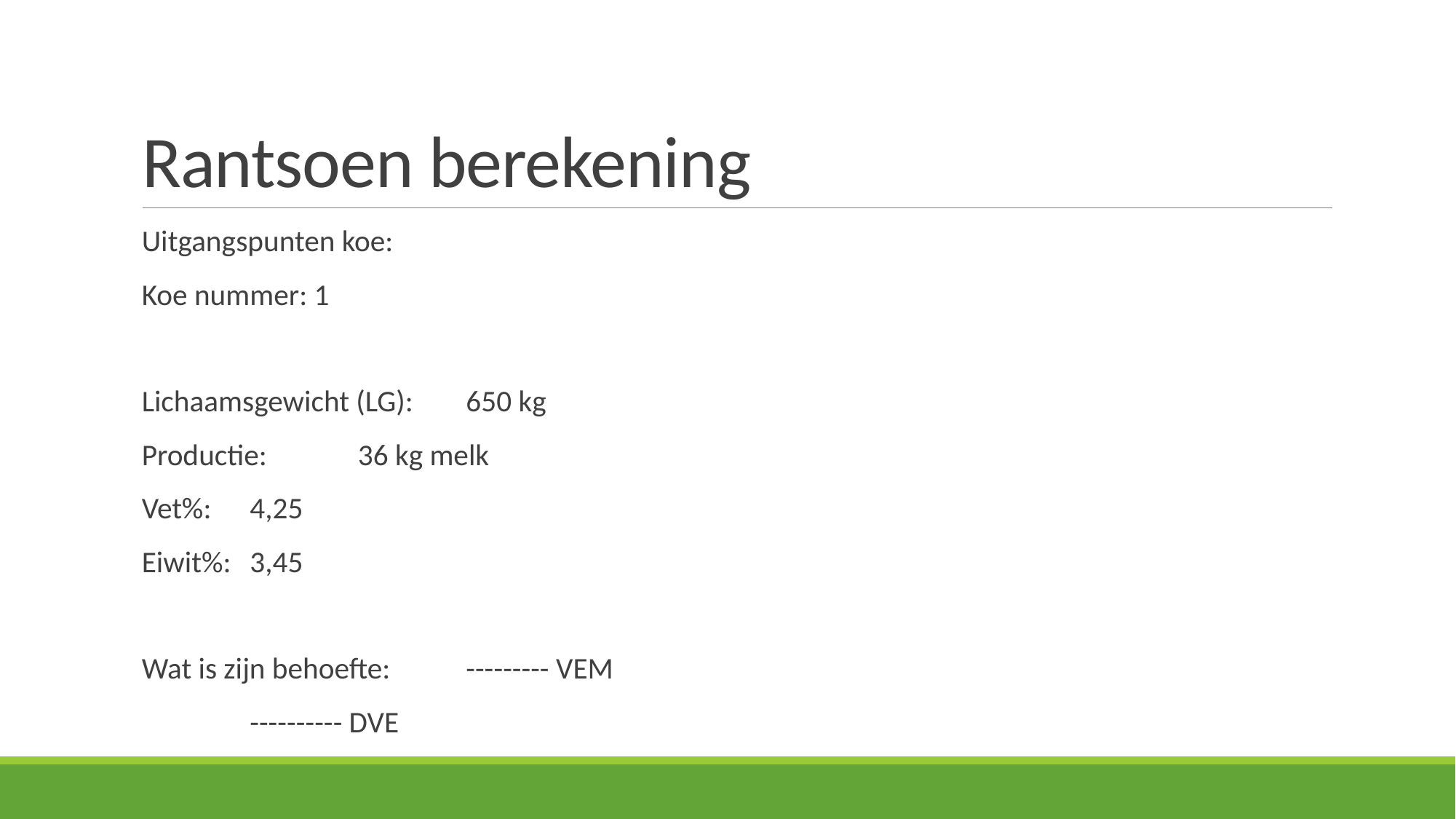

# Rantsoen berekening
Uitgangspunten koe:
Koe nummer: 1

Lichaamsgewicht (LG):	650 kg
Productie:		36 kg melk
Vet%:			4,25
Eiwit%:			3,45

Wat is zijn behoefte:	--------- VEM
  			---------- DVE